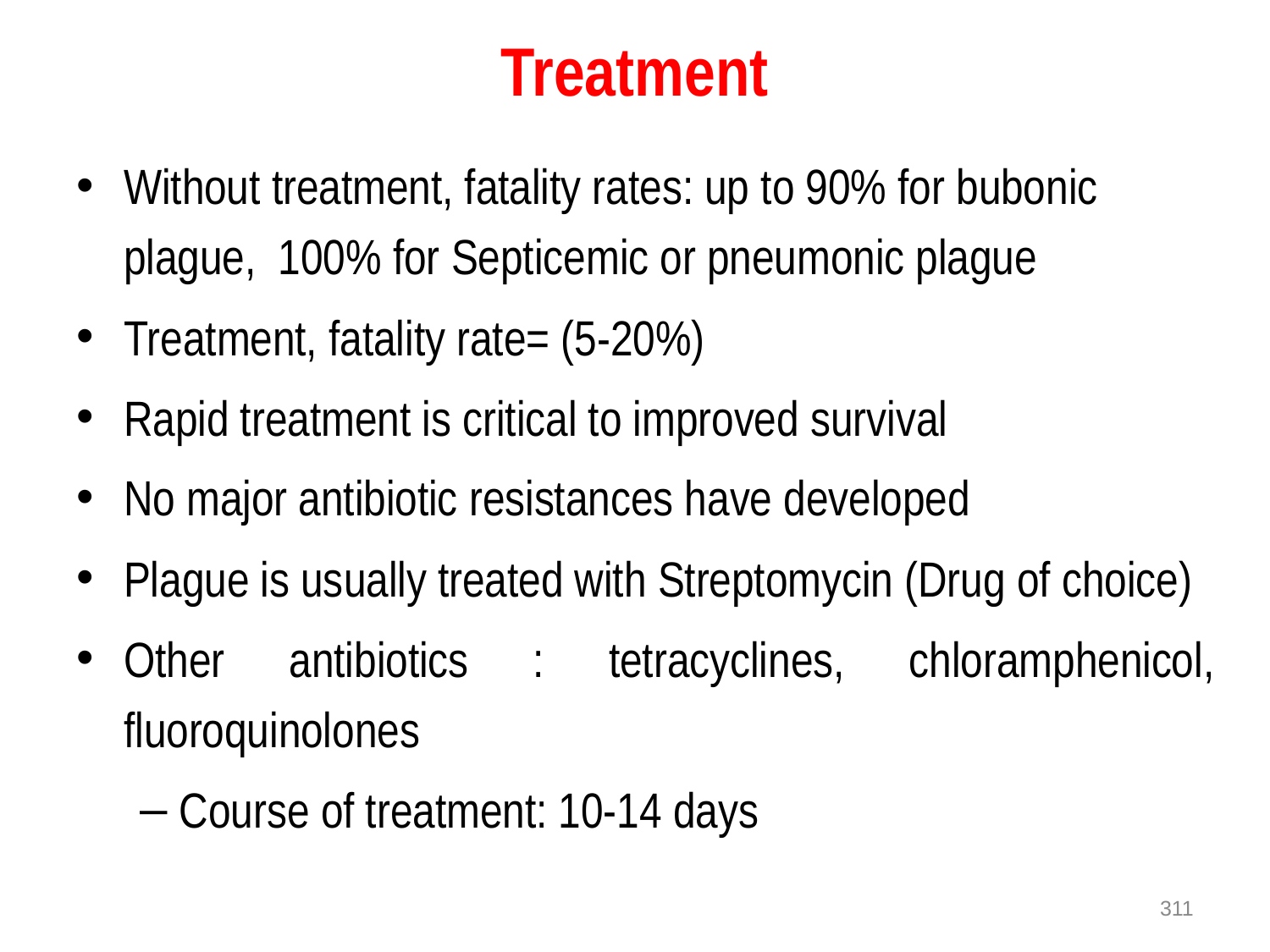

# Treatment
Without treatment, fatality rates: up to 90% for bubonic plague,  100% for Septicemic or pneumonic plague
Treatment, fatality rate= (5-20%)
Rapid treatment is critical to improved survival
No major antibiotic resistances have developed
Plague is usually treated with Streptomycin (Drug of choice)
Other antibiotics : tetracyclines, chloramphenicol, fluoroquinolones
Course of treatment: 10-14 days

311